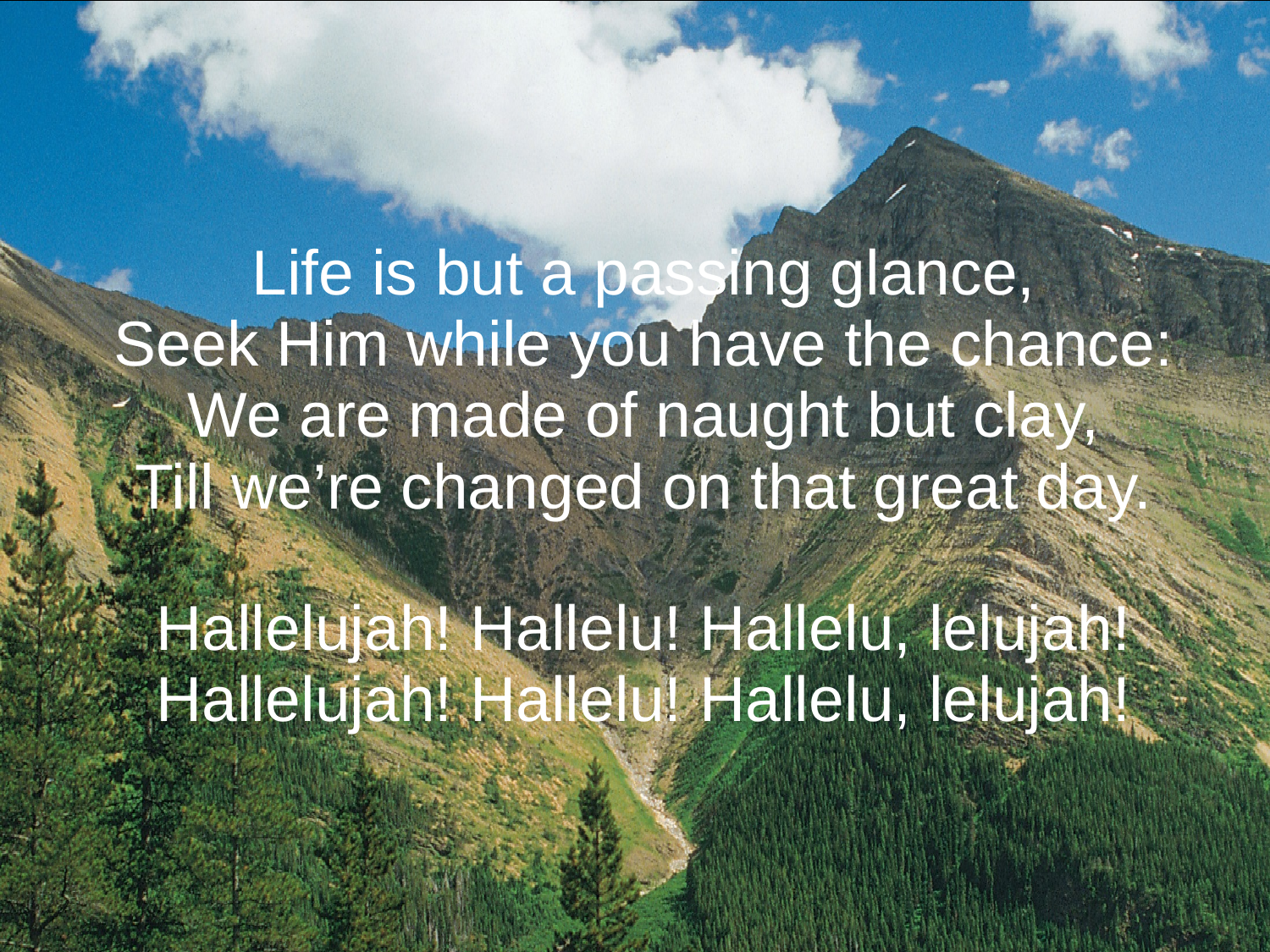

# Life is but a passing glance, Seek Him while you have the chance: We are made of naught but clay, Till we’re changed on that great day. Hallelujah! Hallelu! Hallelu, lelujah! Hallelujah! Hallelu! Hallelu, lelujah!